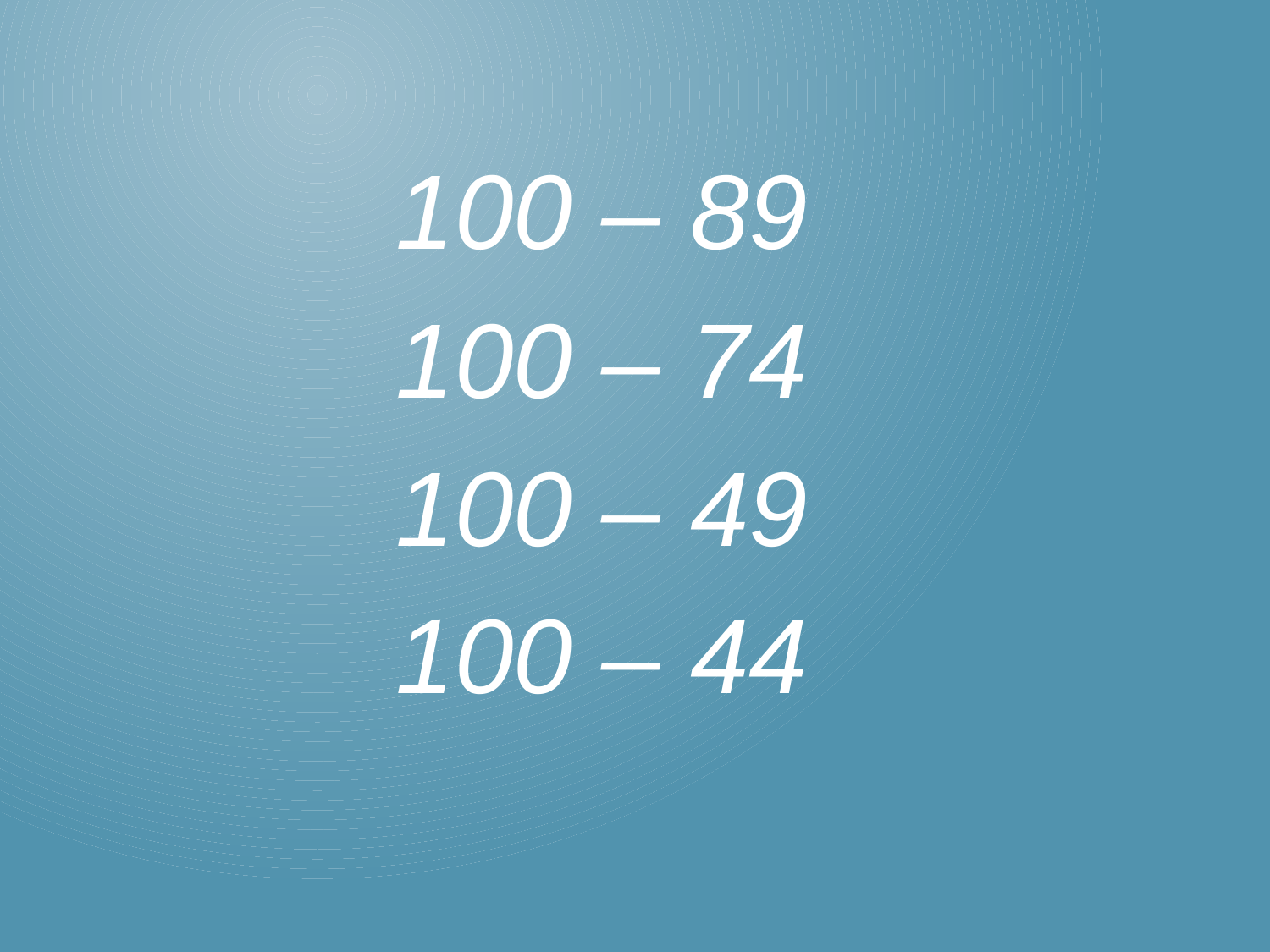

100 – 89
100 – 74
100 – 49
100 – 44